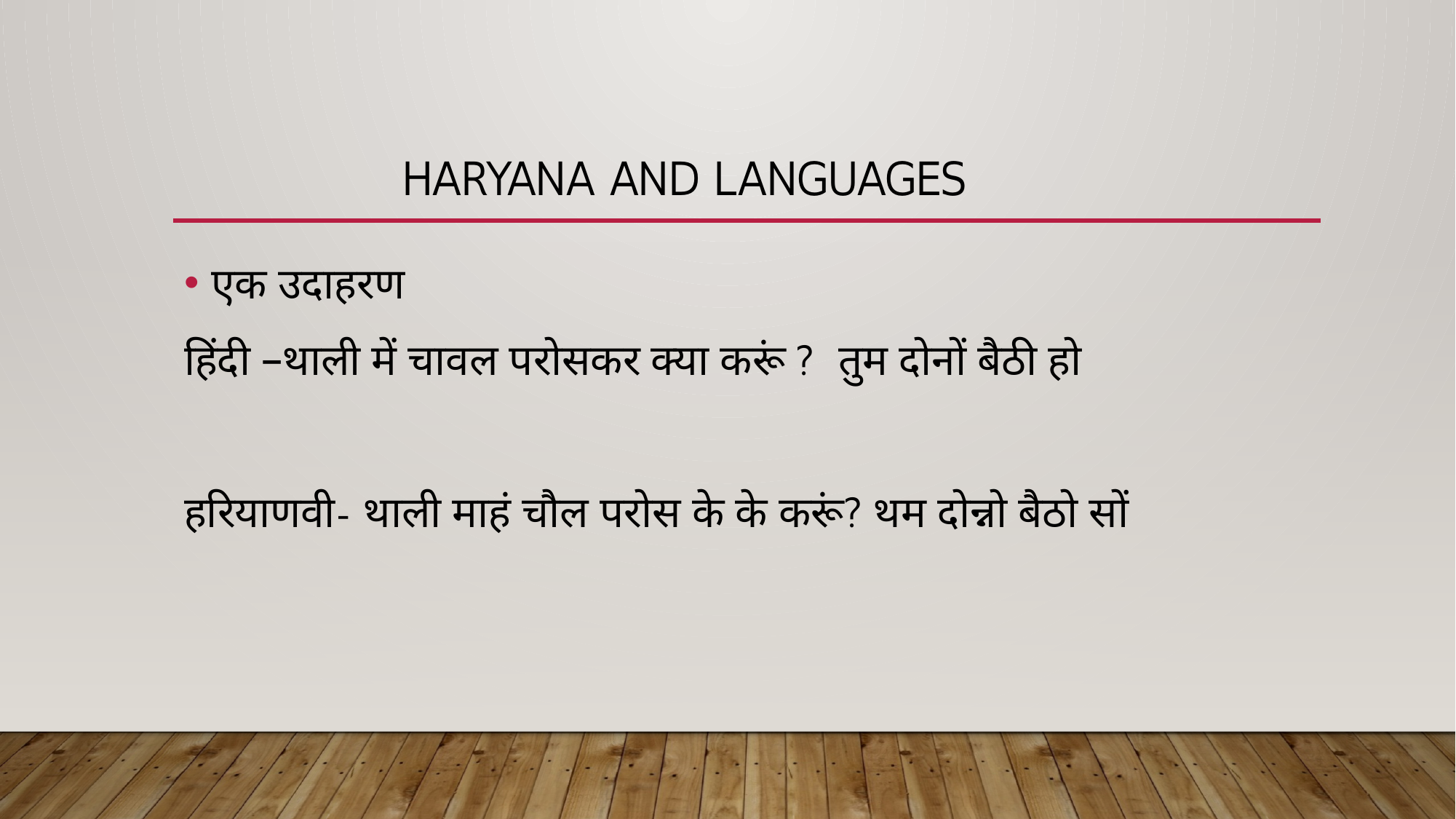

# Haryana and languages
एक उदाहरण
हिंदी –थाली में चावल परोसकर क्या करूं ?  तुम दोनों बैठी हो

हरियाणवी- थाली माहं चौल परोस के के करूं? थम दोन्नो बैठो सों